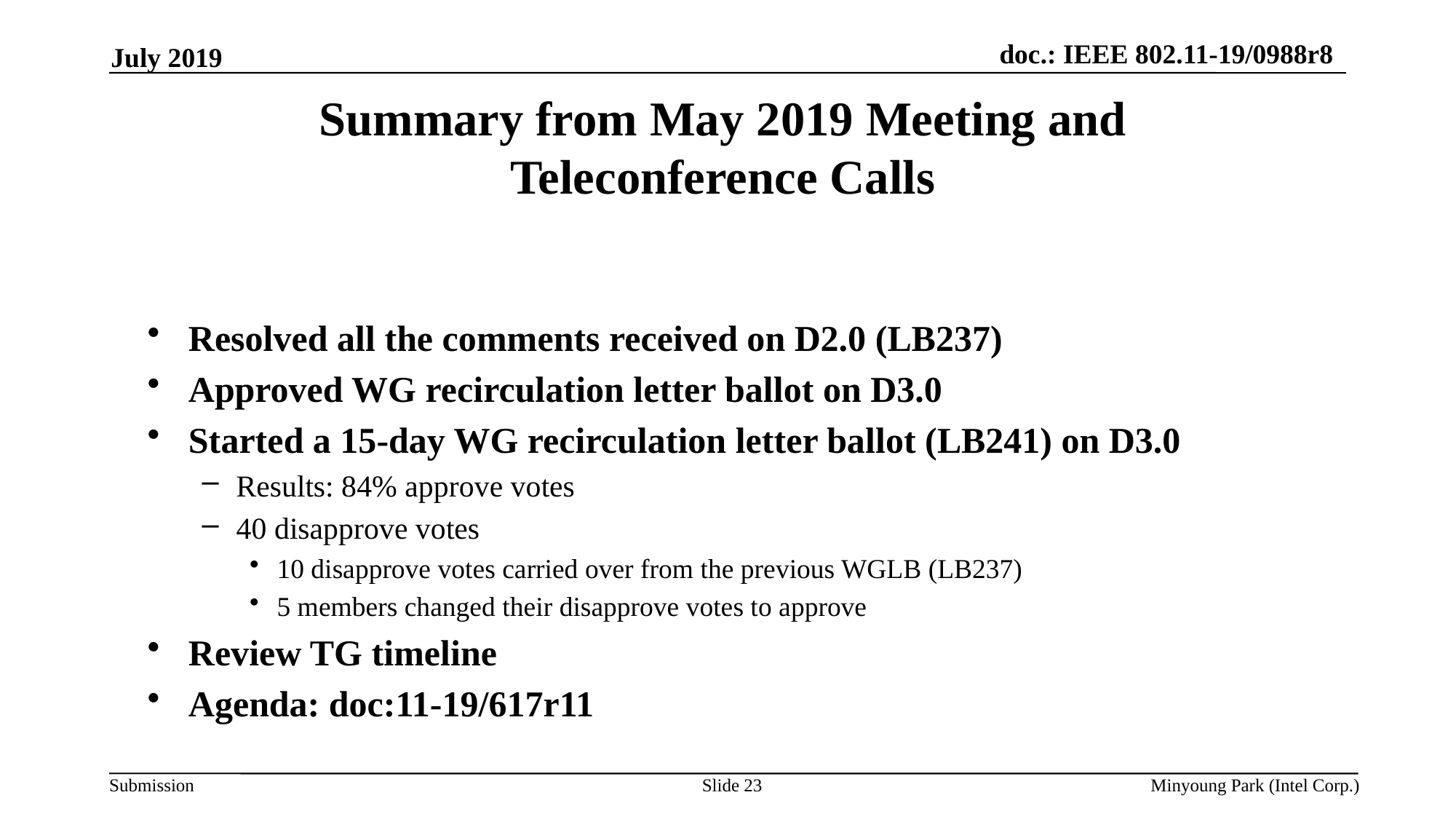

July 2019
# Summary from May 2019 Meeting and Teleconference Calls
Resolved all the comments received on D2.0 (LB237)
Approved WG recirculation letter ballot on D3.0
Started a 15-day WG recirculation letter ballot (LB241) on D3.0
Results: 84% approve votes
40 disapprove votes
10 disapprove votes carried over from the previous WGLB (LB237)
5 members changed their disapprove votes to approve
Review TG timeline
Agenda: doc:11-19/617r11

Slide 23
Minyoung Park (Intel Corp.)